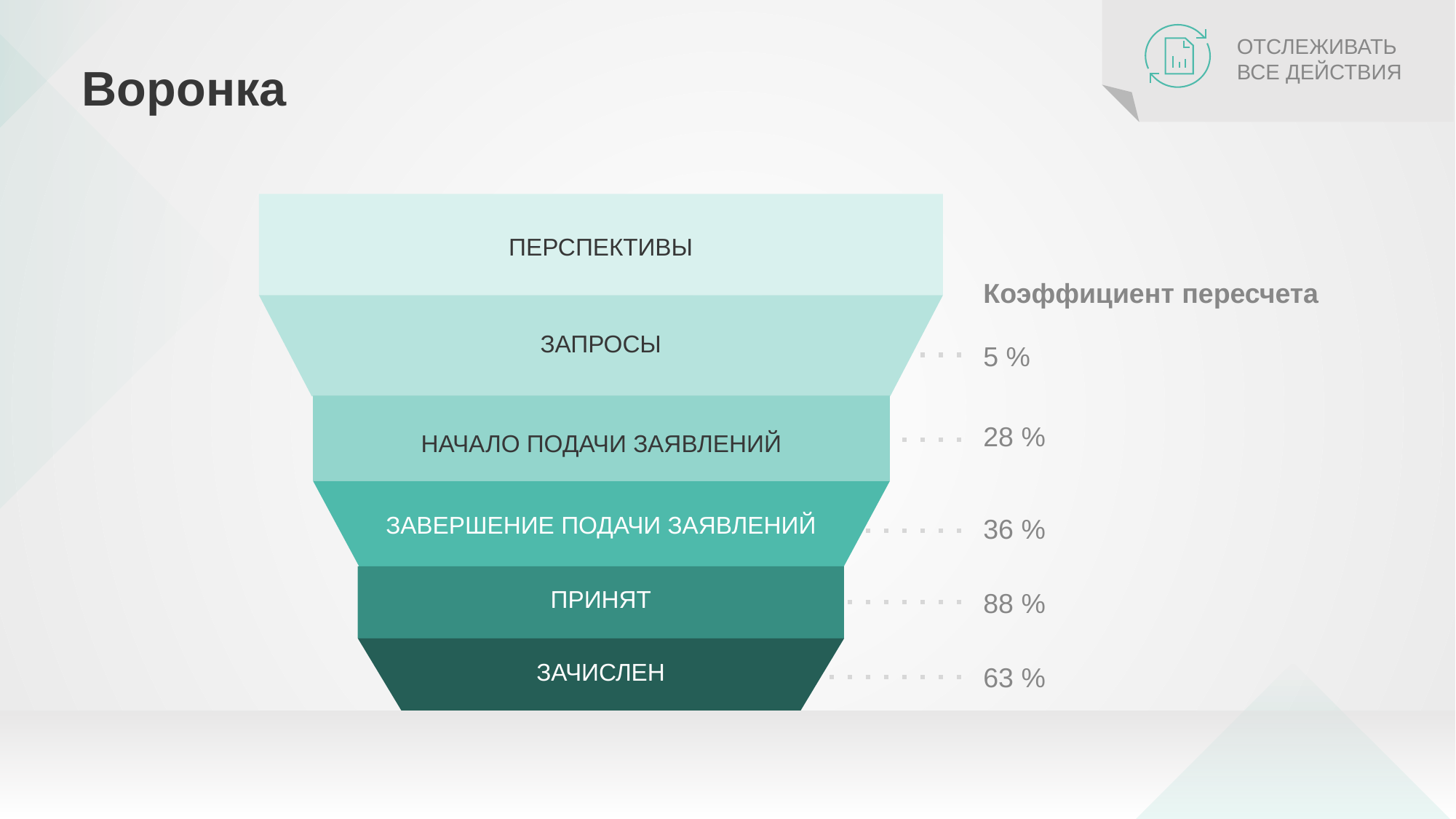

# Воронка
ОТСЛЕЖИВАТЬ
ВСЕ ДЕЙСТВИЯ

ПЕРСПЕКТИВЫ
ЗАПРОСЫ
Коэффициент пересчета
5 %

НАЧАЛО ПОДАЧИ ЗАЯВЛЕНИЙ
ЗАВЕРШЕНИЕ ПОДАЧИ ЗАЯВЛЕНИЙ
28 %
36 %

ПРИНЯТ
ЗАЧИСЛЕН
88 %
63 %